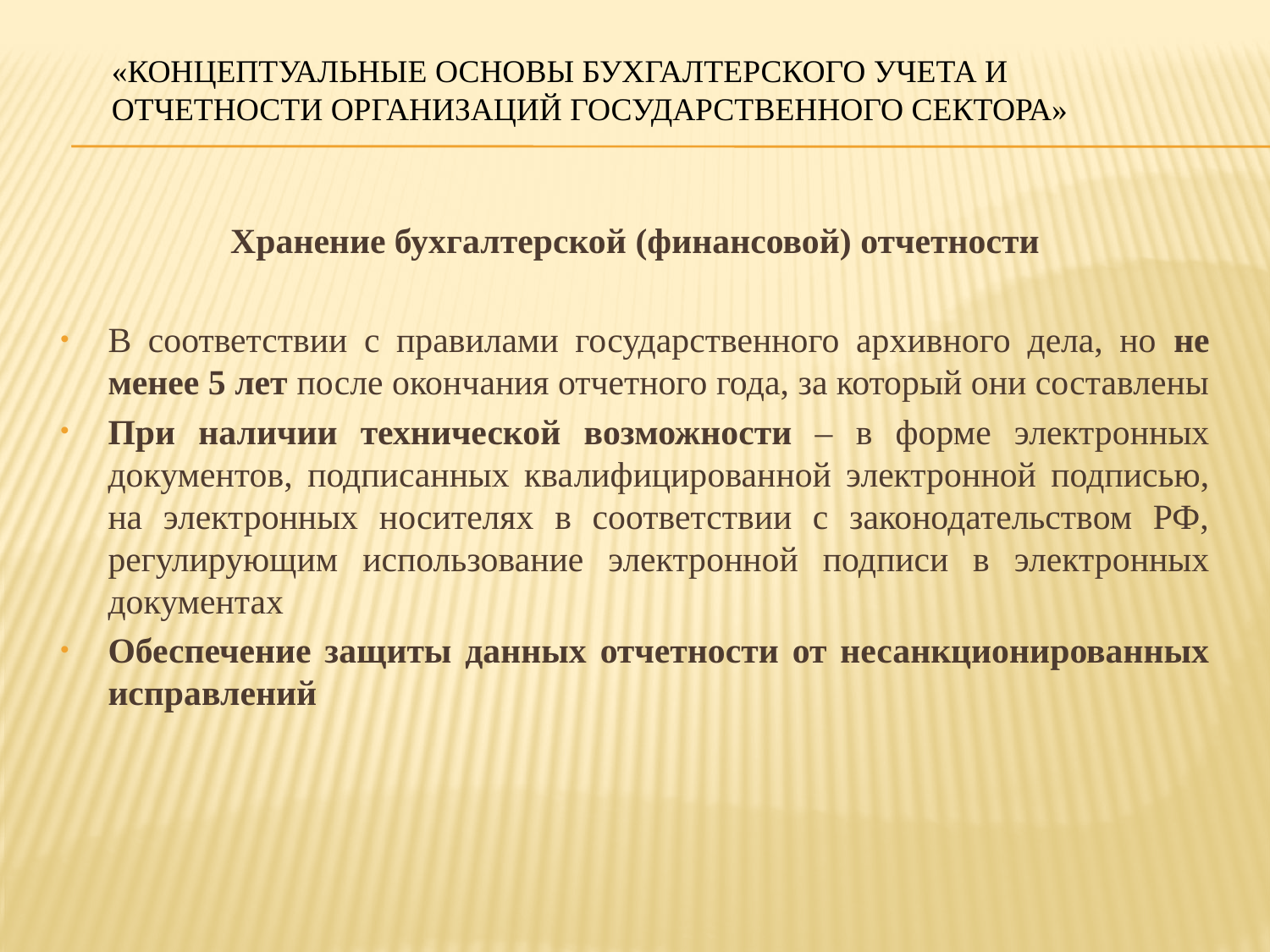

# «Концептуальные основы бухгалтерского учета и отчетности организаций государственного сектора»

Хранение бухгалтерской (финансовой) отчетности

В соответствии с правилами государственного архивного дела, но не менее 5 лет после окончания отчетного года, за который они составлены
При наличии технической возможности – в форме электронных документов, подписанных квалифицированной электронной подписью, на электронных носителях в соответствии с законодательством РФ, регулирующим использование электронной подписи в электронных документах
Обеспечение защиты данных отчетности от несанкционированных исправлений